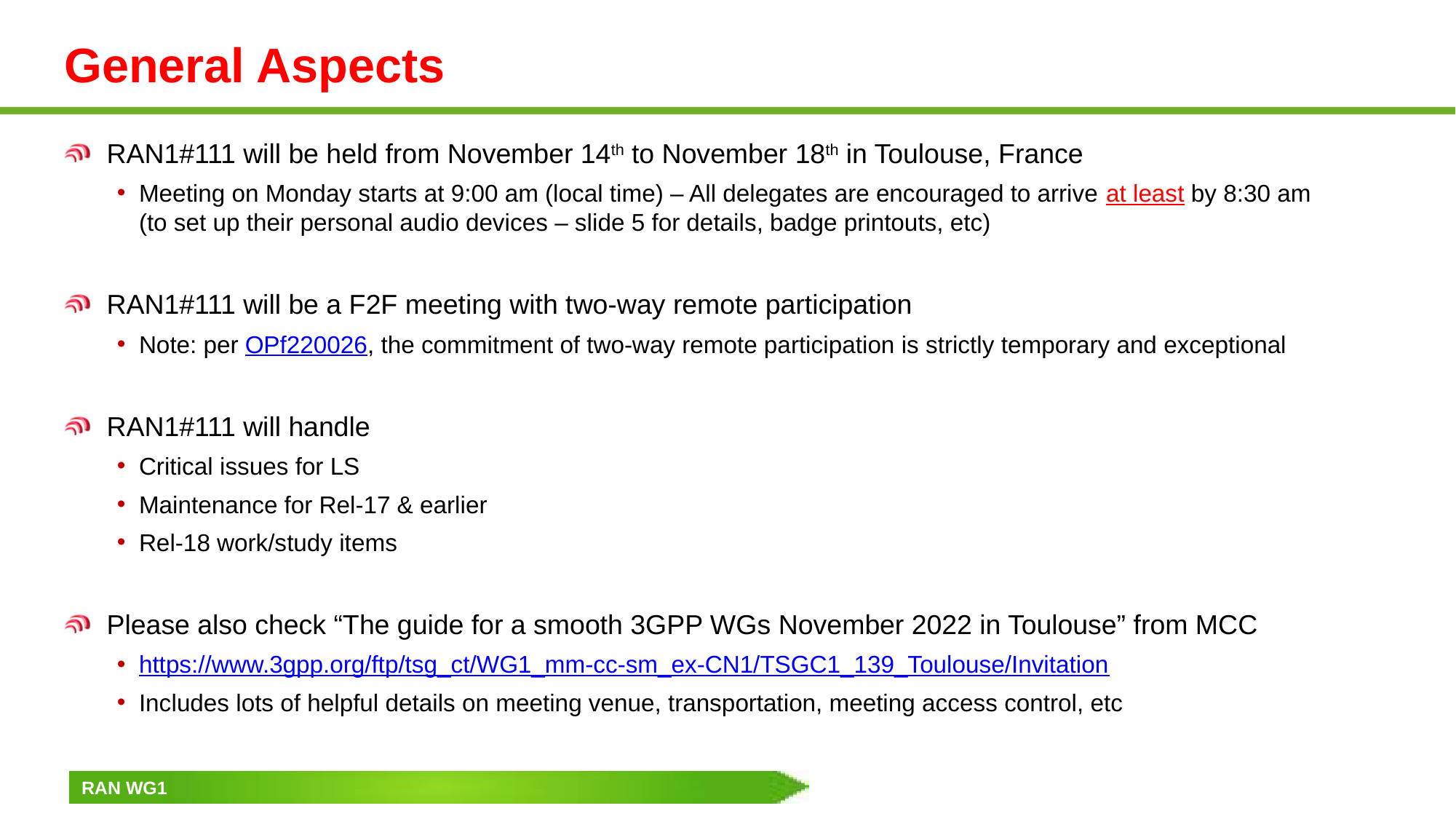

# General Aspects
RAN1#111 will be held from November 14th to November 18th in Toulouse, France
Meeting on Monday starts at 9:00 am (local time) – All delegates are encouraged to arrive at least by 8:30 am
(to set up their personal audio devices – slide 5 for details, badge printouts, etc)

RAN1#111 will be a F2F meeting with two-way remote participation
Note: per OPf220026, the commitment of two-way remote participation is strictly temporary and exceptional

RAN1#111 will handle
Critical issues for LS
Maintenance for Rel-17 & earlier
Rel-18 work/study items

Please also check “The guide for a smooth 3GPP WGs November 2022 in Toulouse” from MCC
https://www.3gpp.org/ftp/tsg_ct/WG1_mm-cc-sm_ex-CN1/TSGC1_139_Toulouse/Invitation
Includes lots of helpful details on meeting venue, transportation, meeting access control, etc